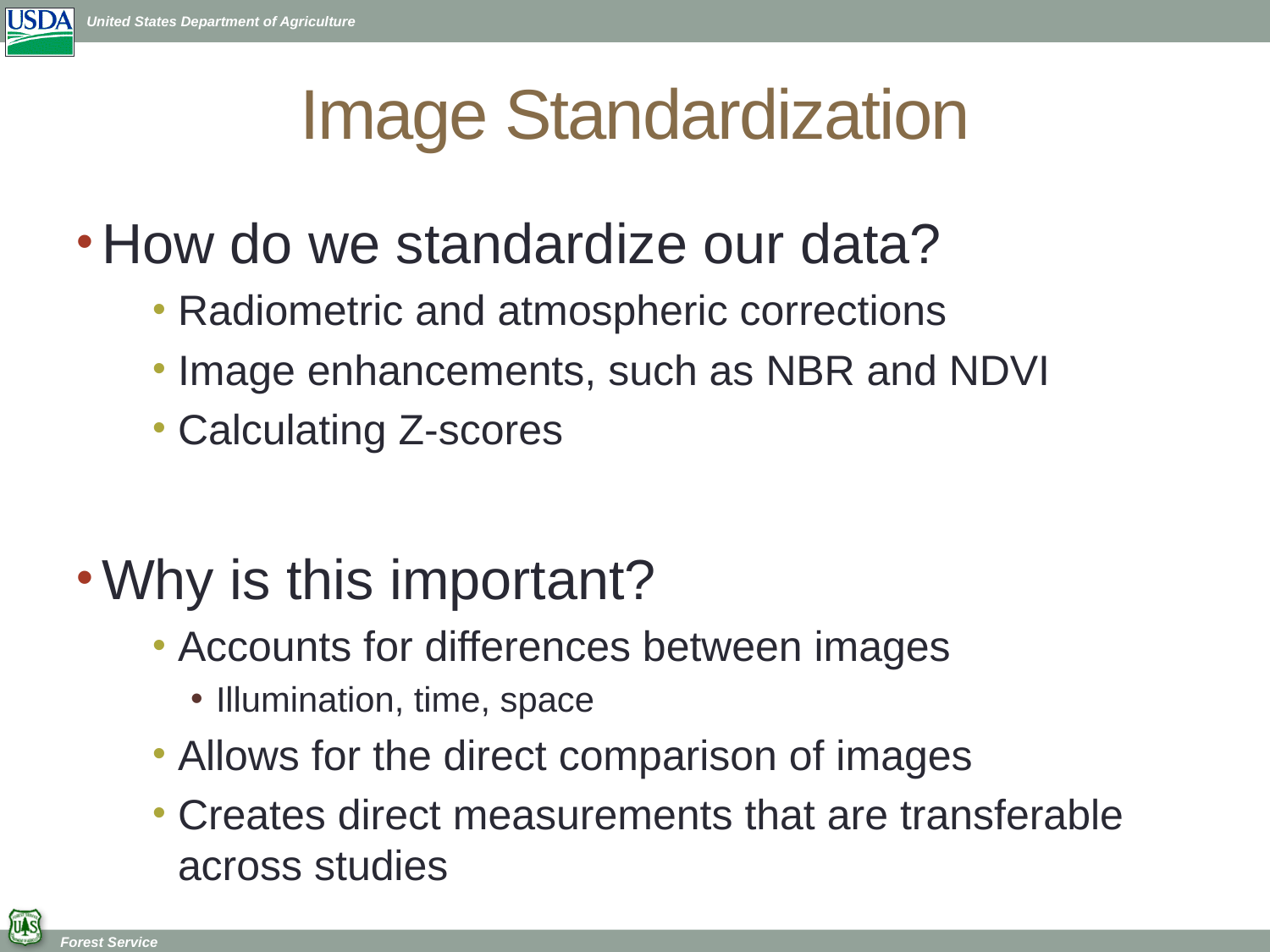

# Image Standardization
How do we standardize our data?
Radiometric and atmospheric corrections
Image enhancements, such as NBR and NDVI
Calculating Z-scores

Why is this important?
Accounts for differences between images
Illumination, time, space
Allows for the direct comparison of images
Creates direct measurements that are transferable across studies